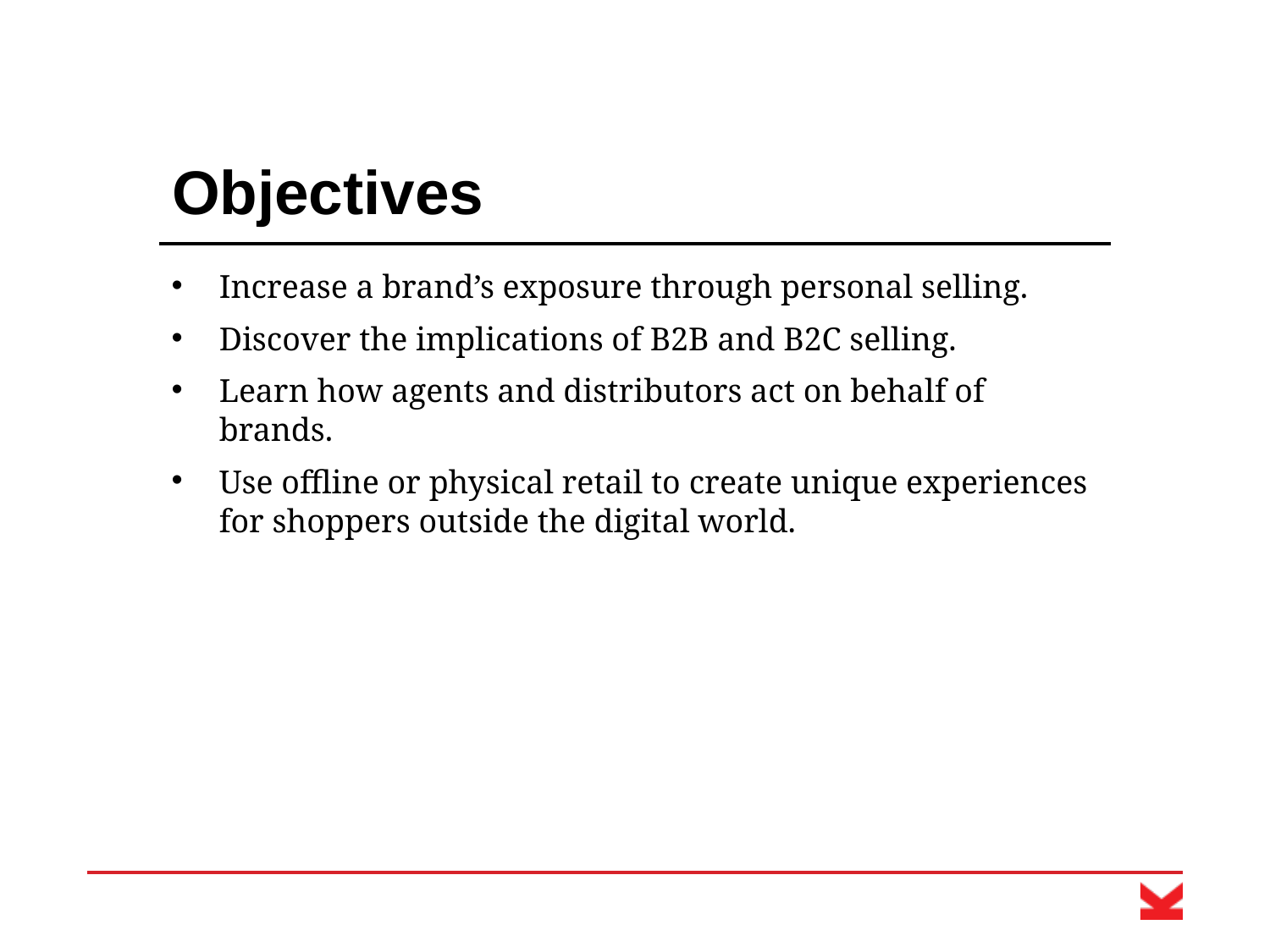

# Objectives
Increase a brand’s exposure through personal selling.
Discover the implications of B2B and B2C selling.
Learn how agents and distributors act on behalf of brands.
Use offline or physical retail to create unique experiences for shoppers outside the digital world.